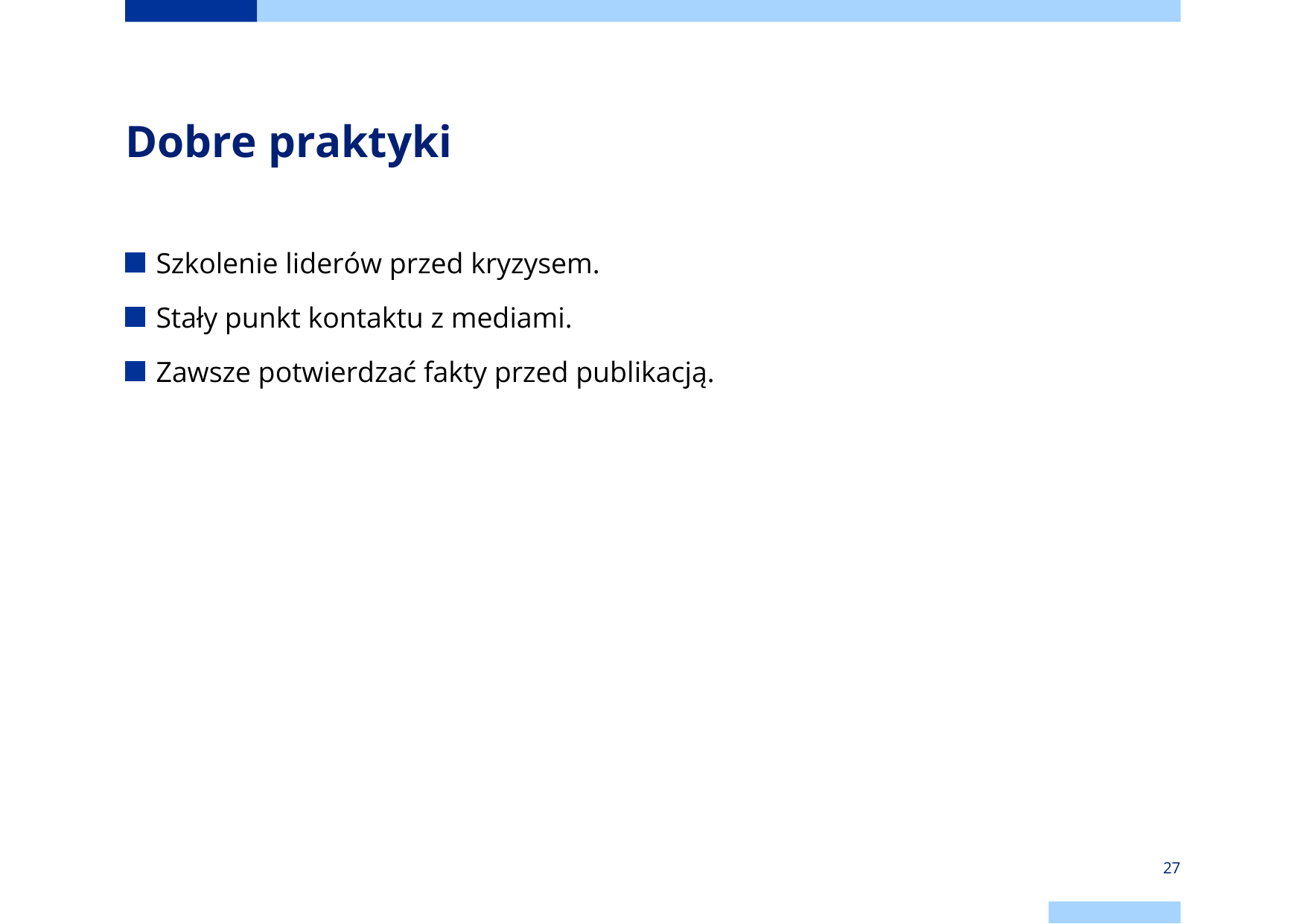

# Dobre praktyki
Szkolenie liderów przed kryzysem.
Stały punkt kontaktu z mediami.
Zawsze potwierdzać fakty przed publikacją.
27